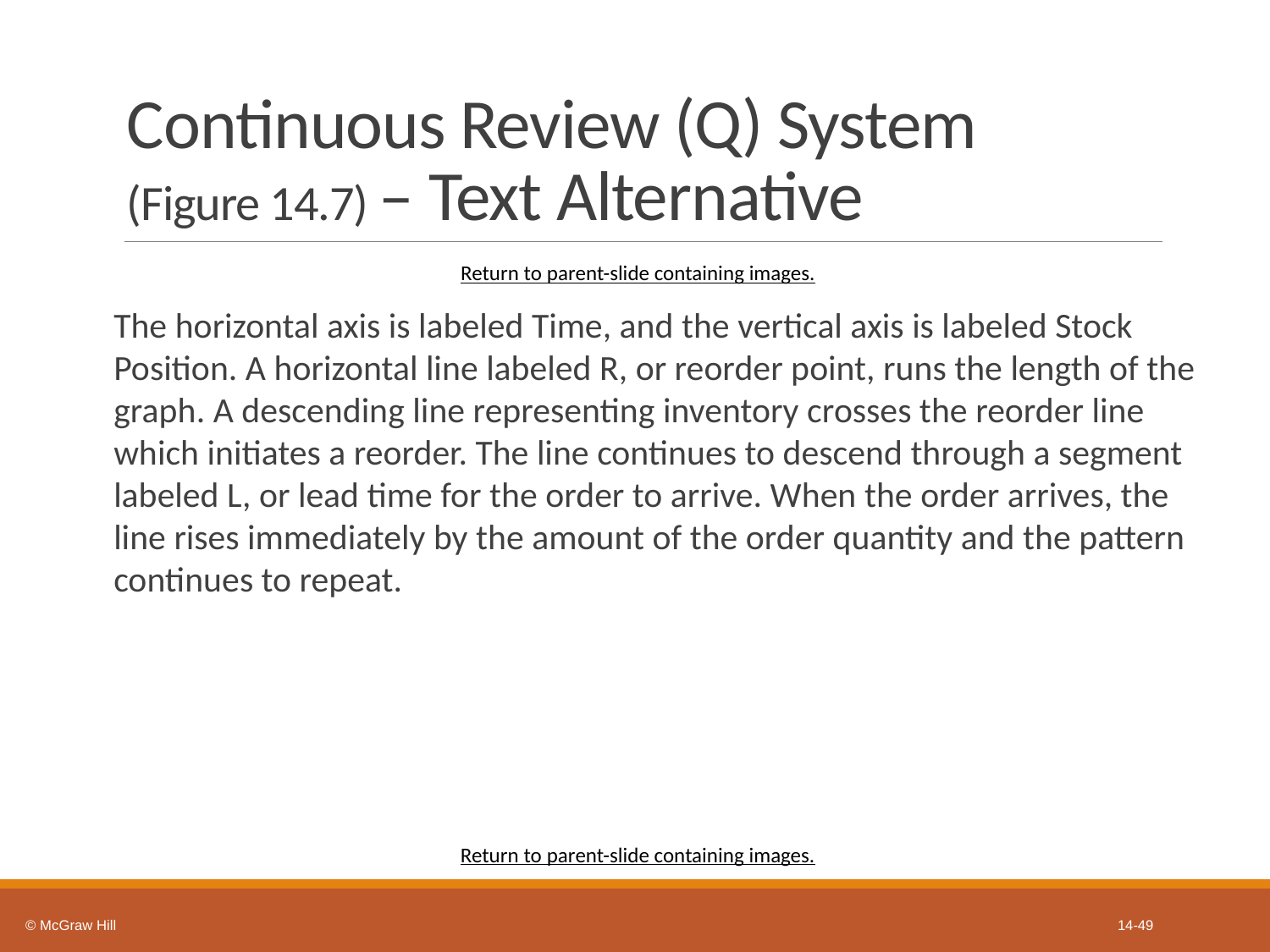

# Continuous Review (Q) System (Figure 14.7) – Text Alternative
Return to parent-slide containing images.
The horizontal axis is labeled Time, and the vertical axis is labeled Stock Position. A horizontal line labeled R, or reorder point, runs the length of the graph. A descending line representing inventory crosses the reorder line which initiates a reorder. The line continues to descend through a segment labeled L, or lead time for the order to arrive. When the order arrives, the line rises immediately by the amount of the order quantity and the pattern continues to repeat.
Return to parent-slide containing images.